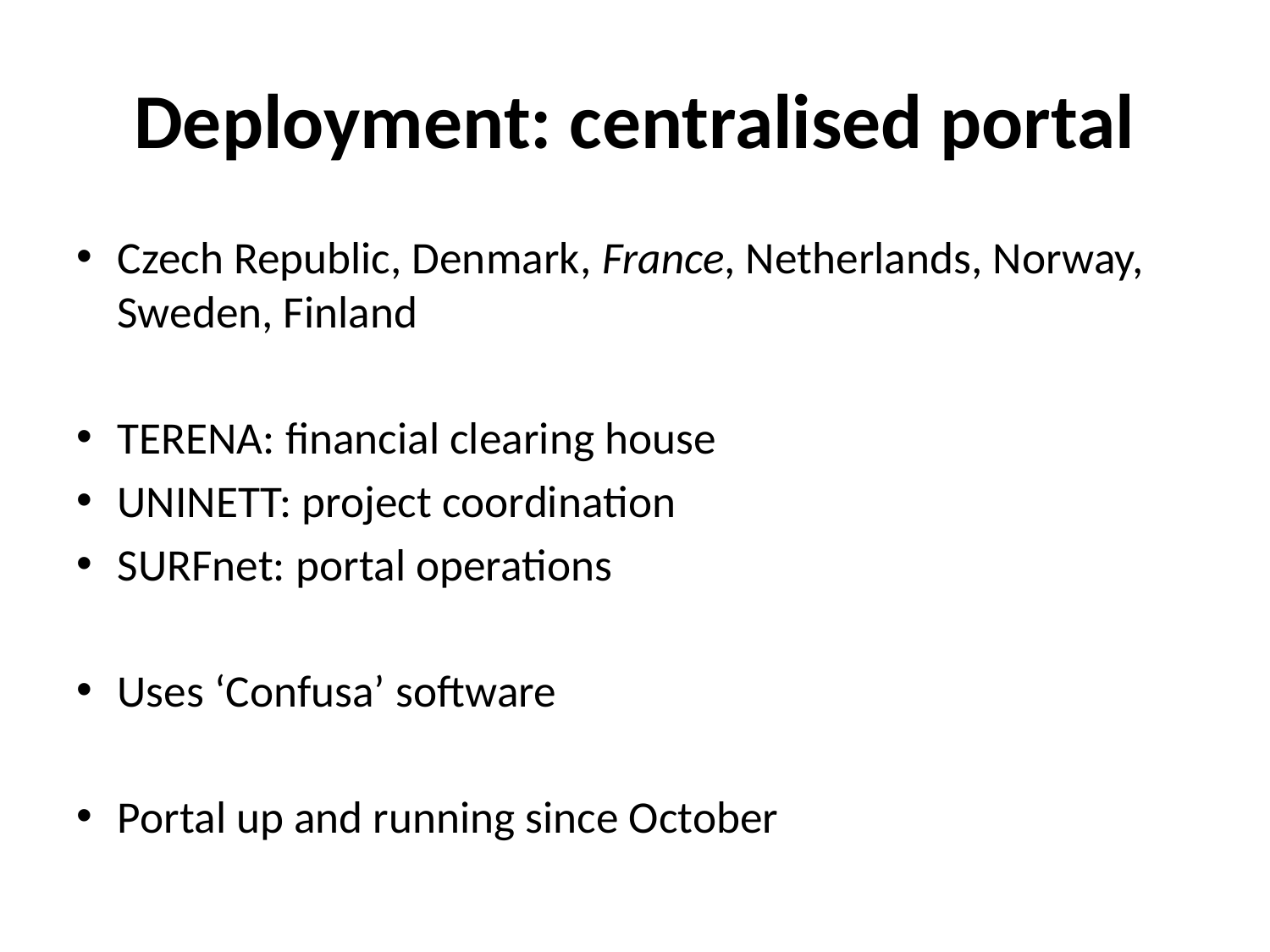

# Deployment: centralised portal
Czech Republic, Denmark, France, Netherlands, Norway, Sweden, Finland

TERENA: financial clearing house
UNINETT: project coordination
SURFnet: portal operations

Uses ‘Confusa’ software

Portal up and running since October